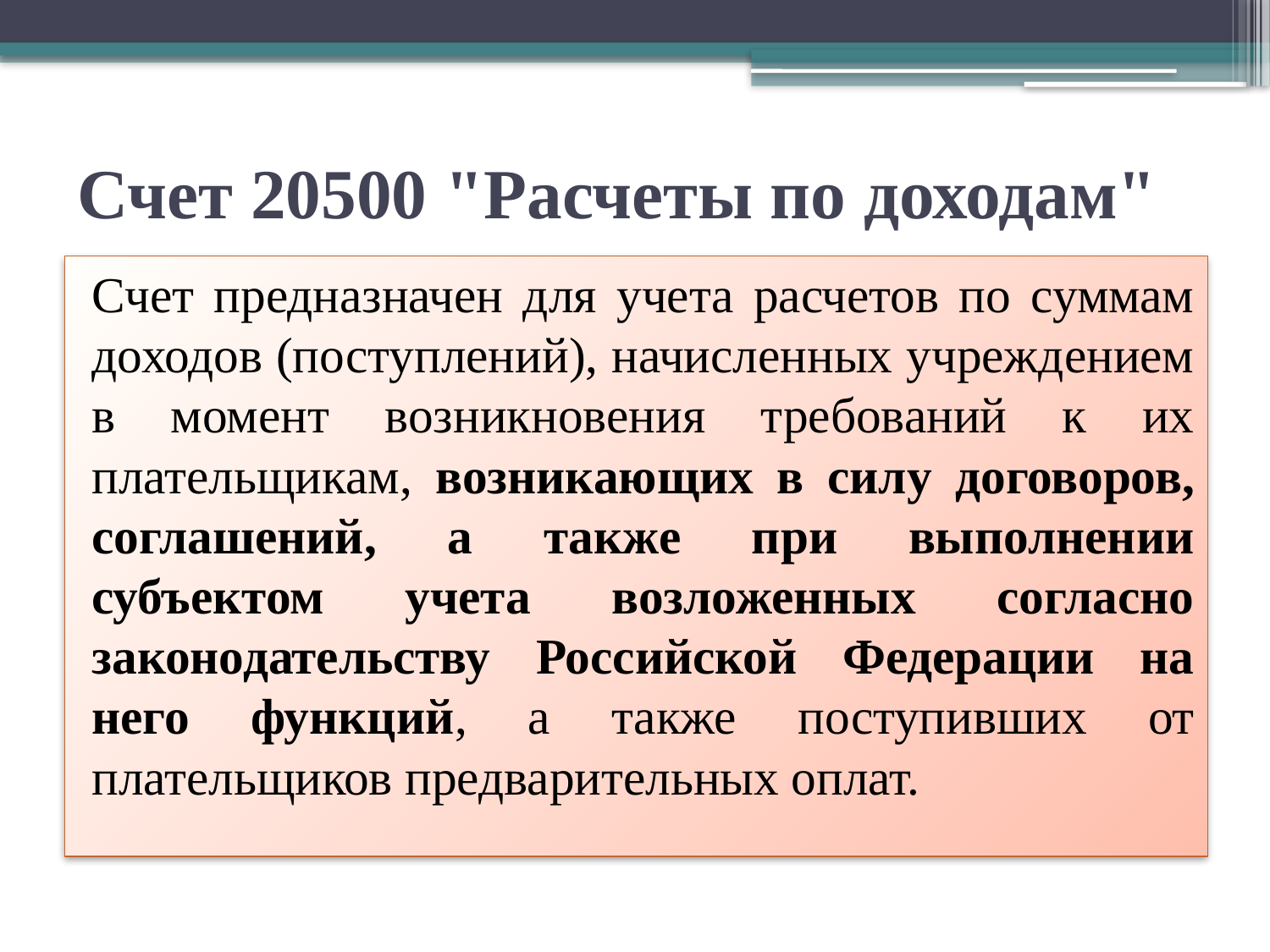

# Счет 20500 "Расчеты по доходам"
	Счет предназначен для учета расчетов по суммам доходов (поступлений), начисленных учреждением в момент возникновения требований к их плательщикам, возникающих в силу договоров, соглашений, а также при выполнении субъектом учета возложенных согласно законодательству Российской Федерации на него функций, а также поступивших от плательщиков предварительных оплат.